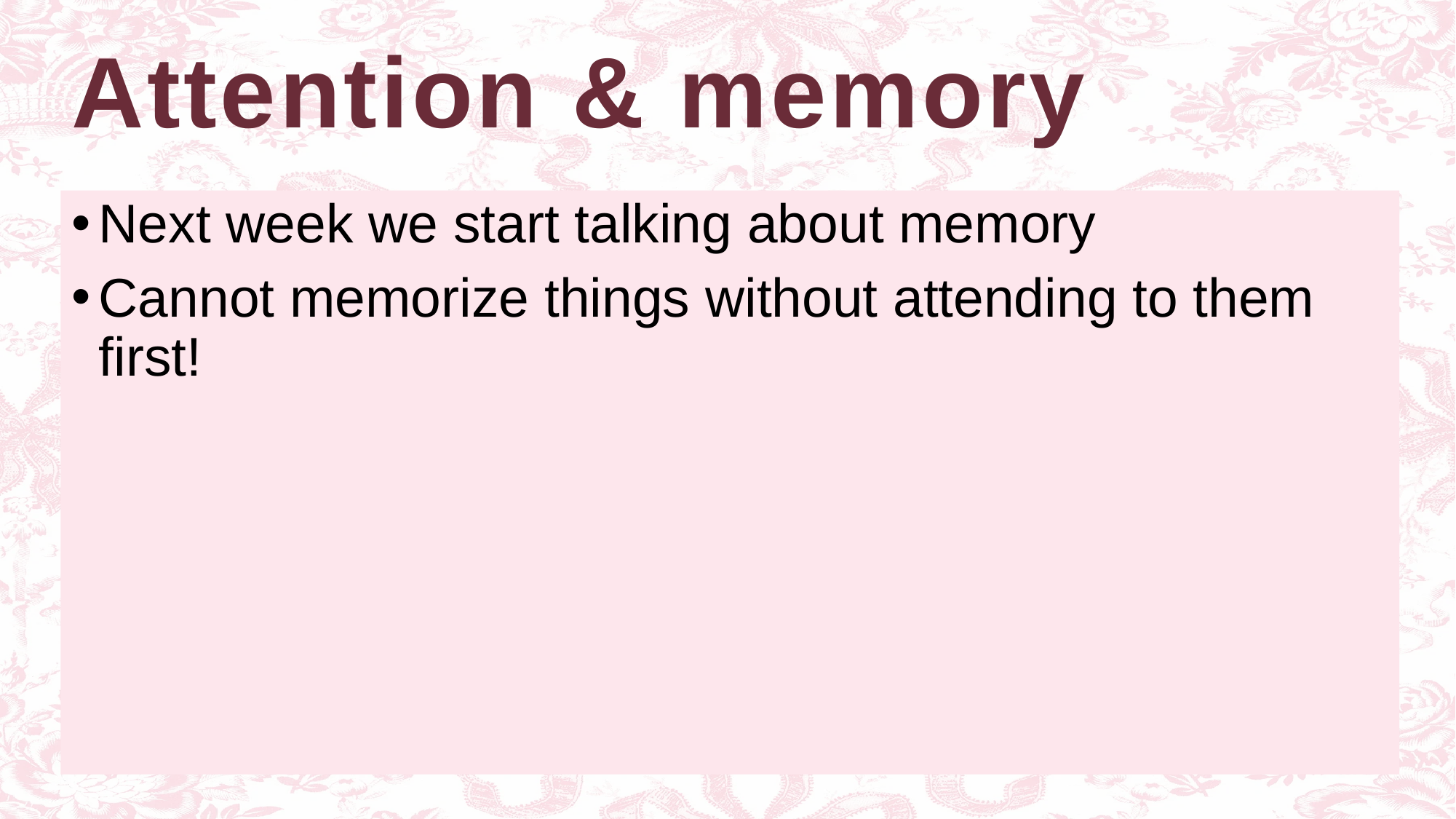

# Attention & memory
Next week we start talking about memory
Cannot memorize things without attending to them first!